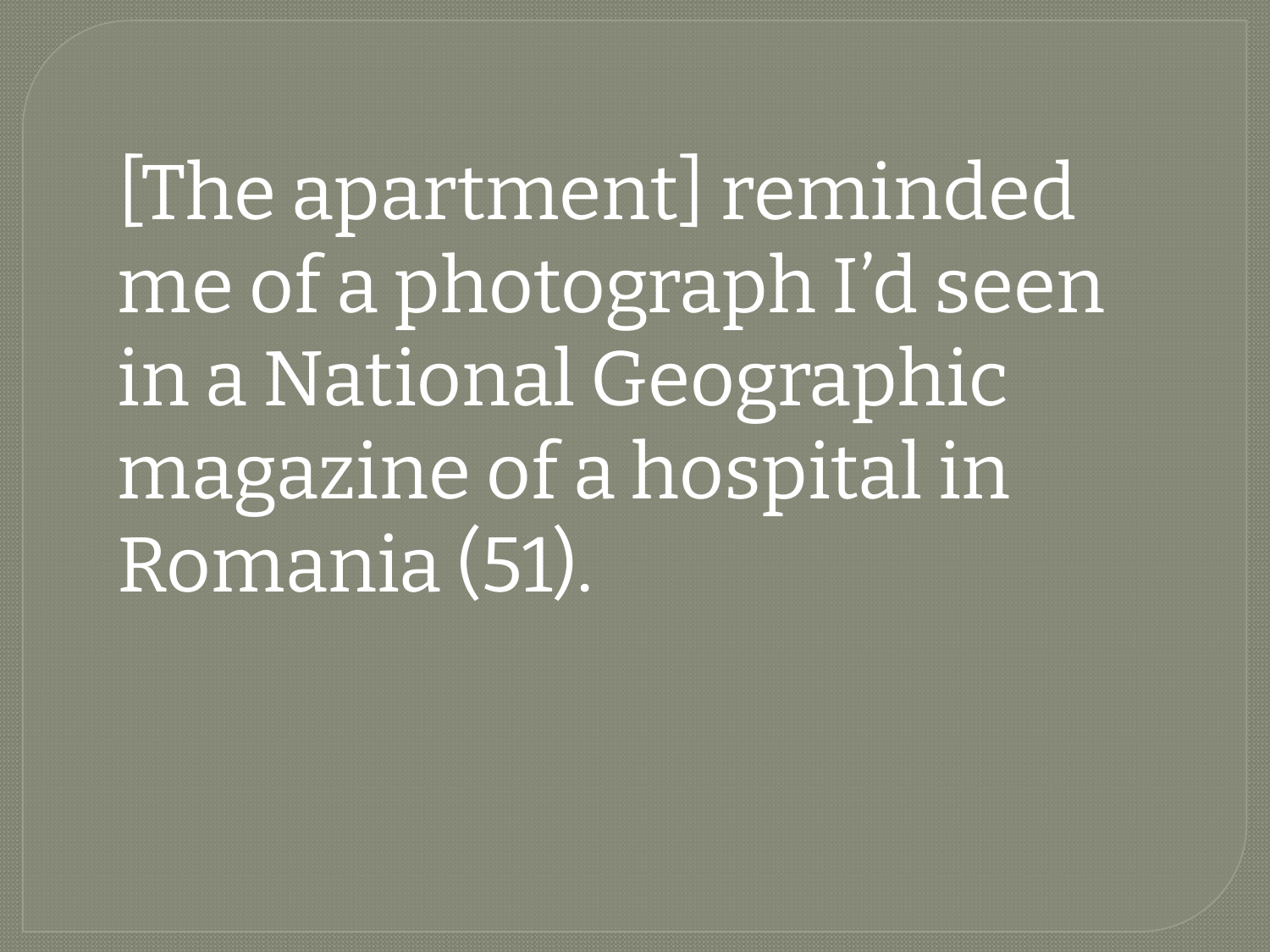

[The apartment] reminded me of a photograph I’d seen in a National Geographic magazine of a hospital in Romania (51).